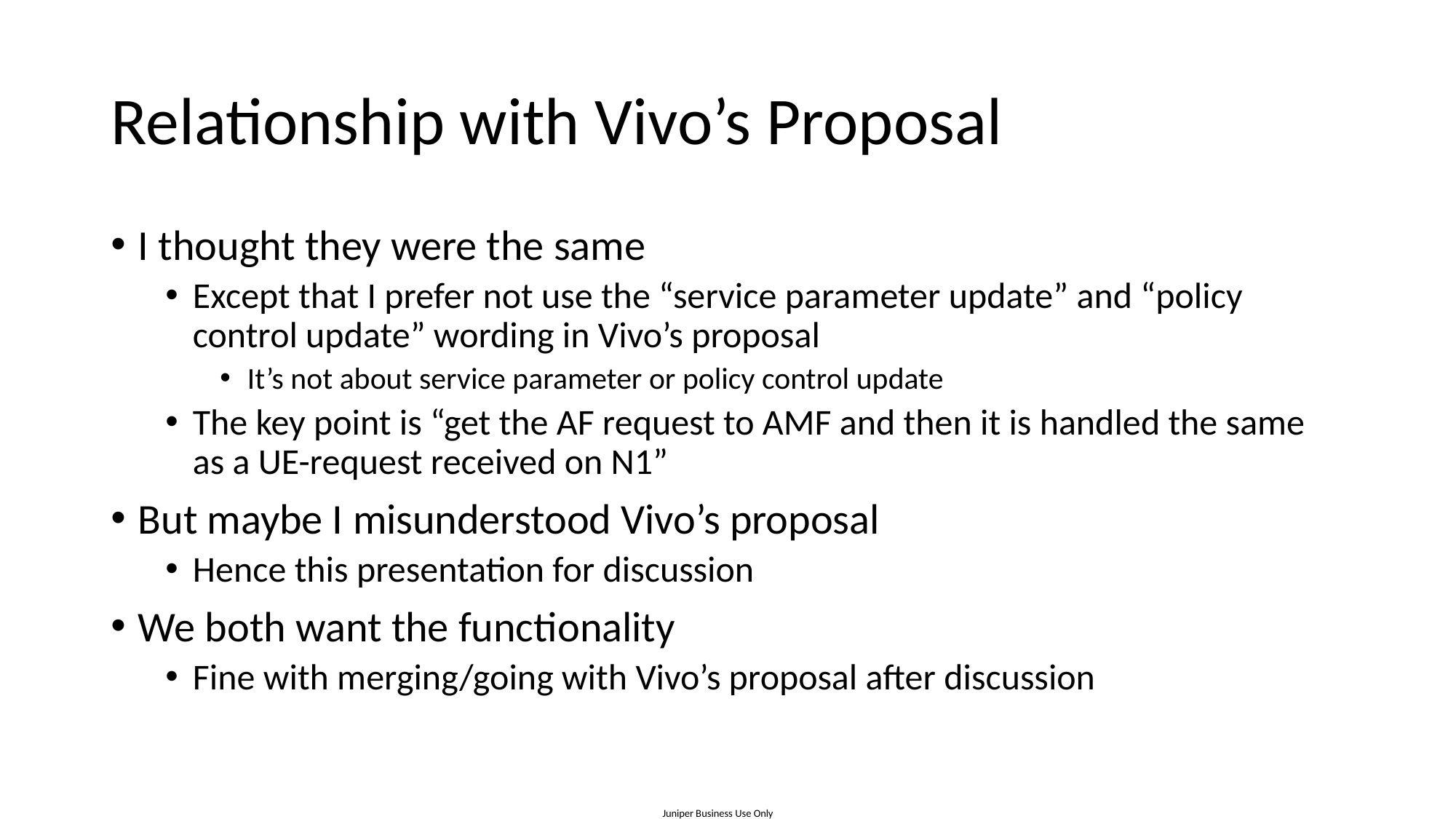

# Relationship with Vivo’s Proposal
I thought they were the same
Except that I prefer not use the “service parameter update” and “policy control update” wording in Vivo’s proposal
It’s not about service parameter or policy control update
The key point is “get the AF request to AMF and then it is handled the same as a UE-request received on N1”
But maybe I misunderstood Vivo’s proposal
Hence this presentation for discussion
We both want the functionality
Fine with merging/going with Vivo’s proposal after discussion